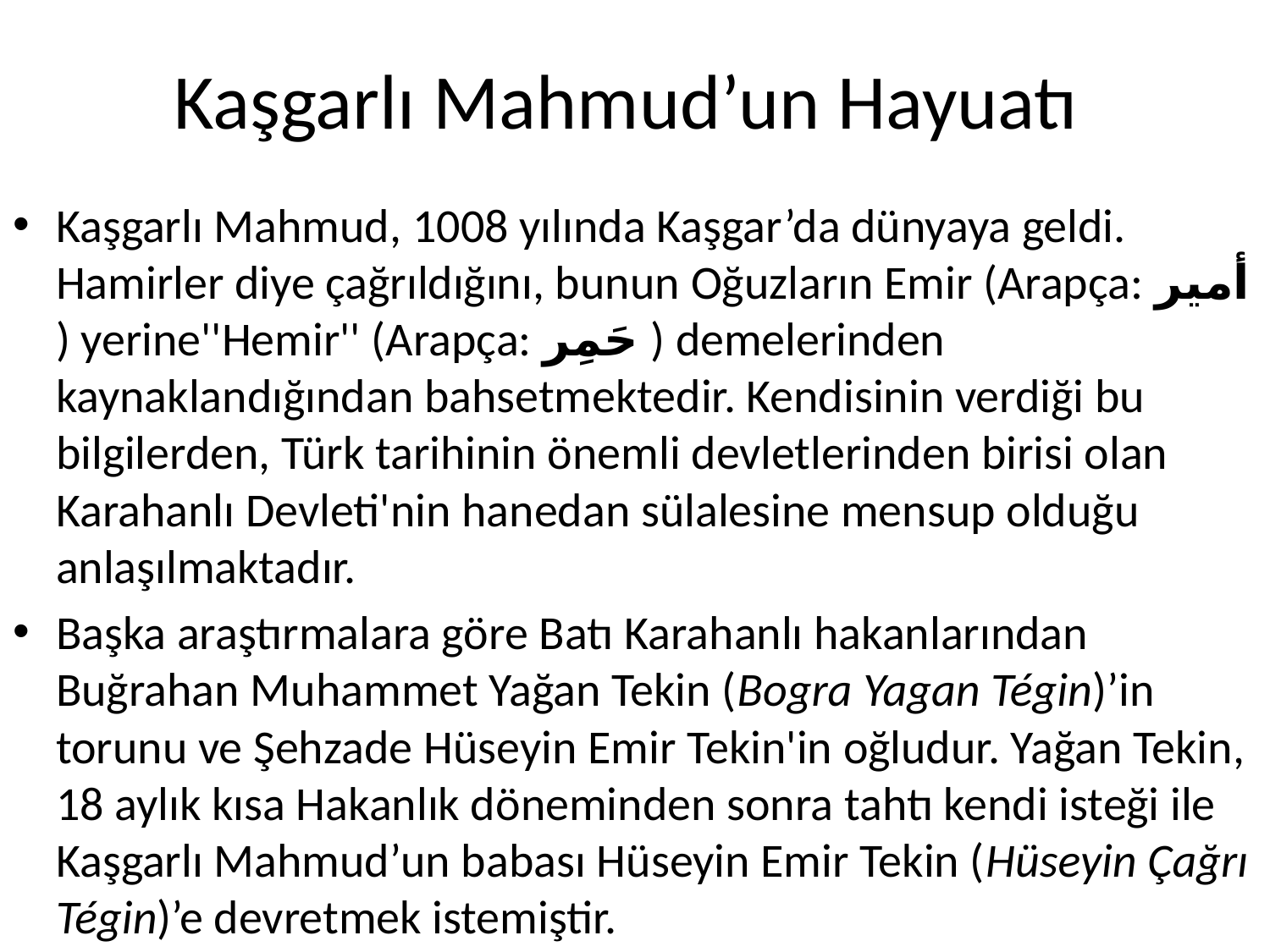

# Kaşgarlı Mahmud’un Hayuatı
Kaşgarlı Mahmud, 1008 yılında Kaşgar’da dünyaya geldi. Hamirler diye çağrıldığını, bunun Oğuzların Emir (Arapça: أمير ) yerine''Hemir'' (Arapça: حَمِر ) demelerinden kaynaklandığından bahsetmektedir. Kendisinin verdiği bu bilgilerden, Türk tarihinin önemli devletlerinden birisi olan Karahanlı Devleti'nin hanedan sülalesine mensup olduğu anlaşılmaktadır.
Başka araştırmalara göre Batı Karahanlı hakanlarından Buğrahan Muhammet Yağan Tekin (Bogra Yagan Tégin)’in torunu ve Şehzade Hüseyin Emir Tekin'in oğludur. Yağan Tekin, 18 aylık kısa Hakanlık döneminden sonra tahtı kendi isteği ile Kaşgarlı Mahmud’un babası Hüseyin Emir Tekin (Hüseyin Çağrı Tégin)’e devretmek istemiştir.